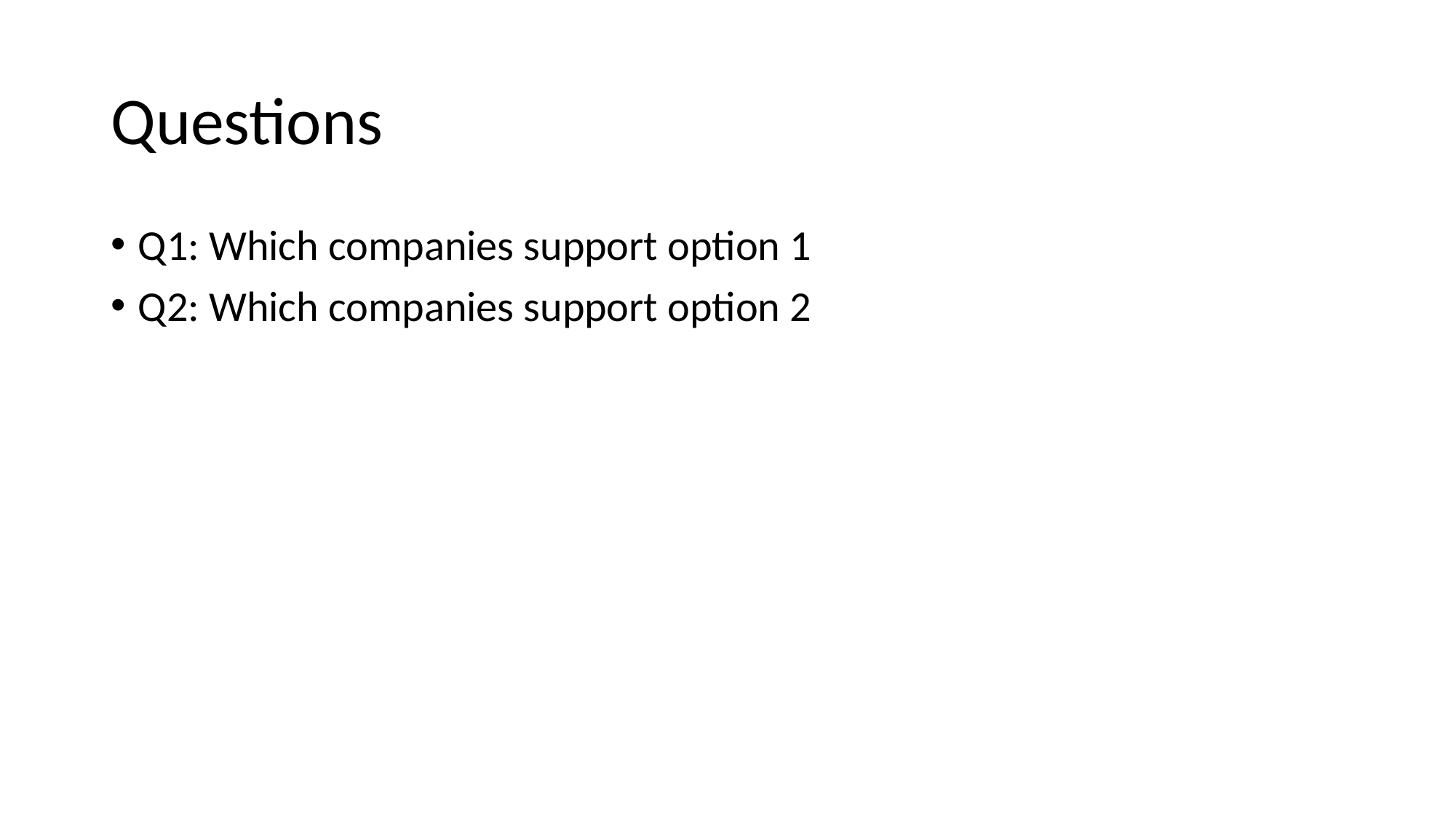

# Questions
Q1: Which companies support option 1
Q2: Which companies support option 2